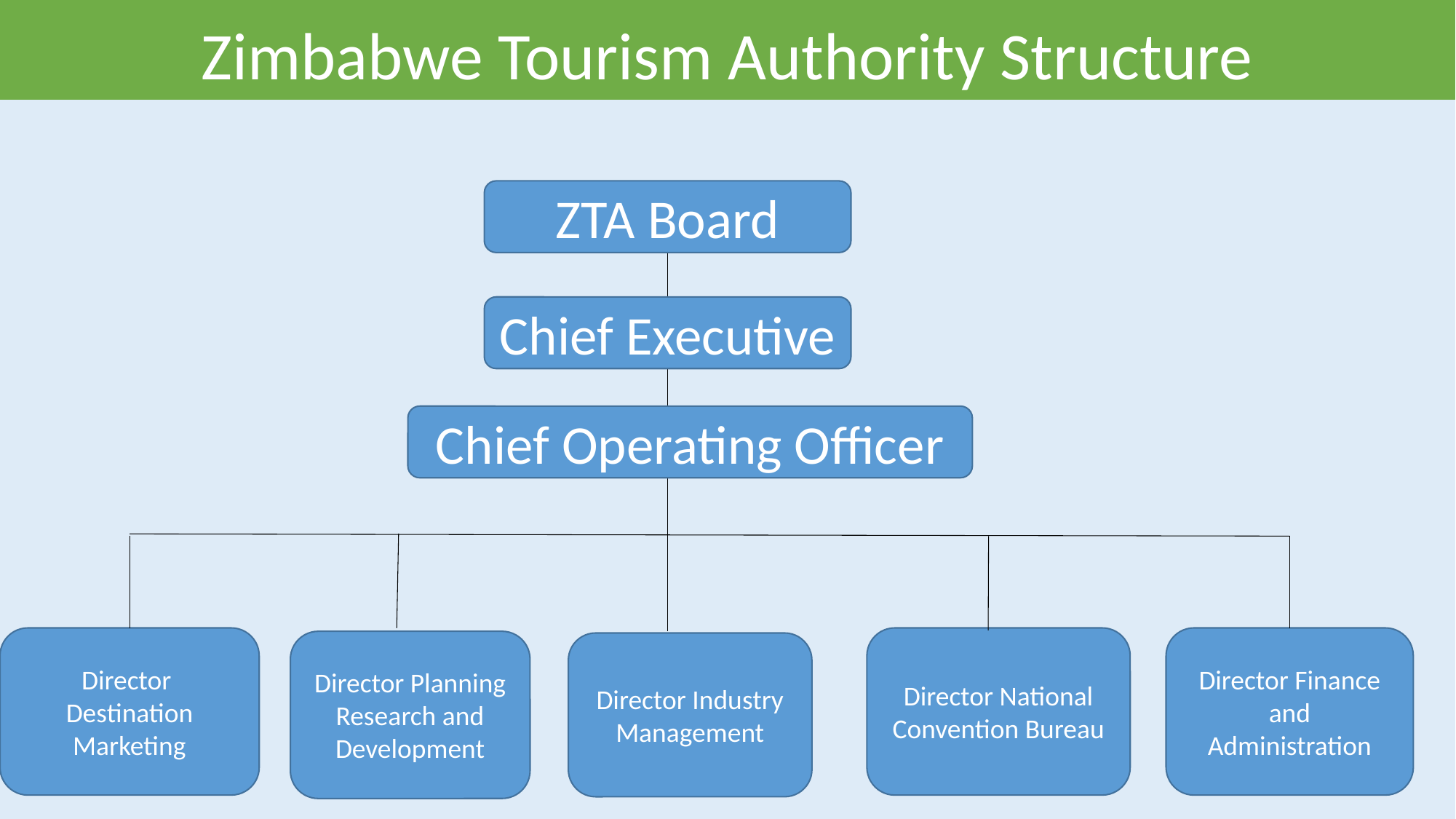

# Zimbabwe Tourism Authority Structure
ZTA Board
Chief Executive
Chief Operating Officer
Director  Destination Marketing
Director National Convention Bureau
Director Finance and Administration
Director Planning Research and Development
Director Industry Management